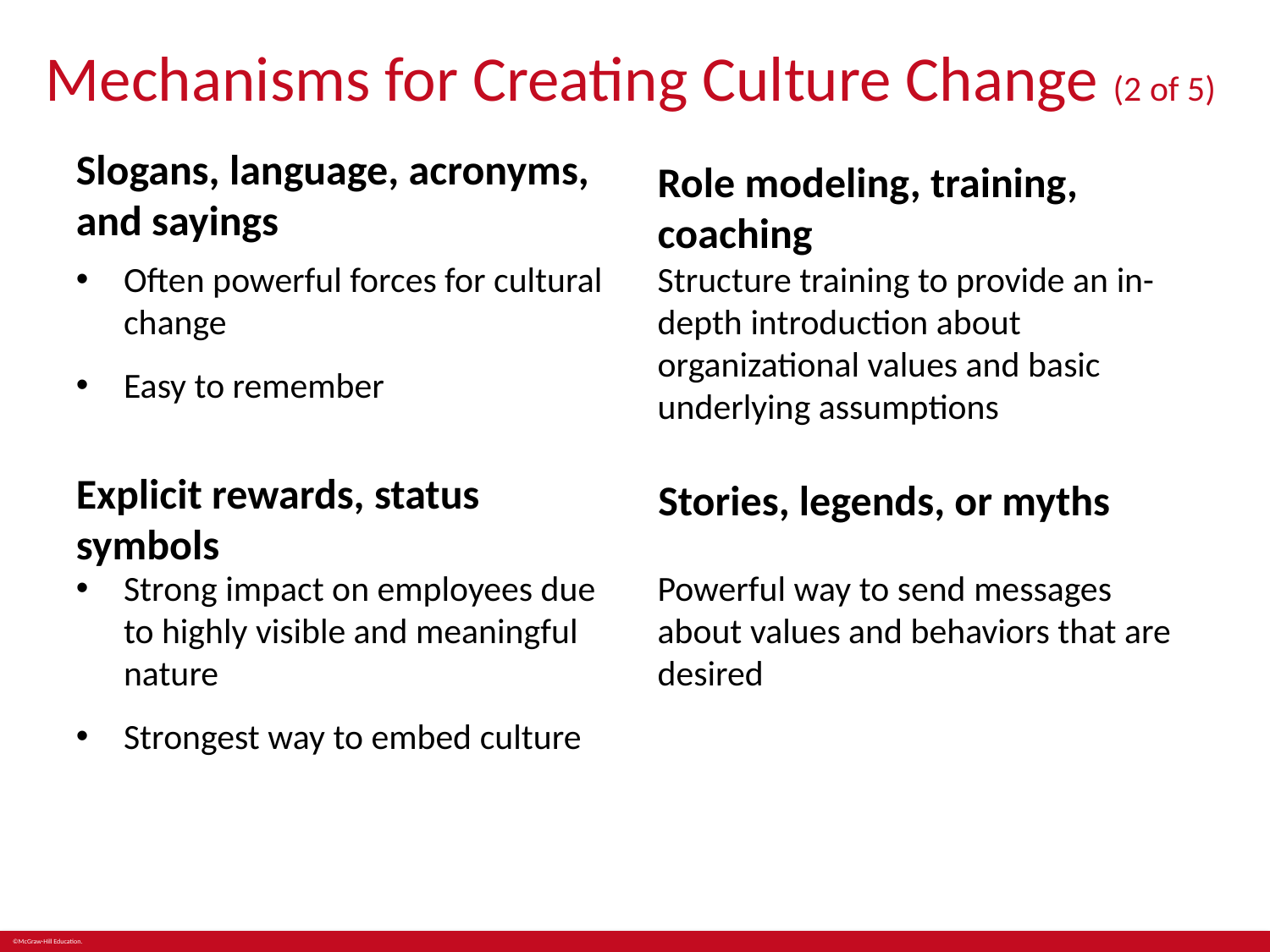

# Mechanisms for Creating Culture Change (2 of 5)
Slogans, language, acronyms, and sayings
Role modeling, training, coaching
Often powerful forces for cultural change
Easy to remember
Structure training to provide an in-depth introduction about organizational values and basic underlying assumptions
Stories, legends, or myths
Explicit rewards, status symbols
Strong impact on employees due to highly visible and meaningful nature
Strongest way to embed culture
Powerful way to send messages about values and behaviors that are desired